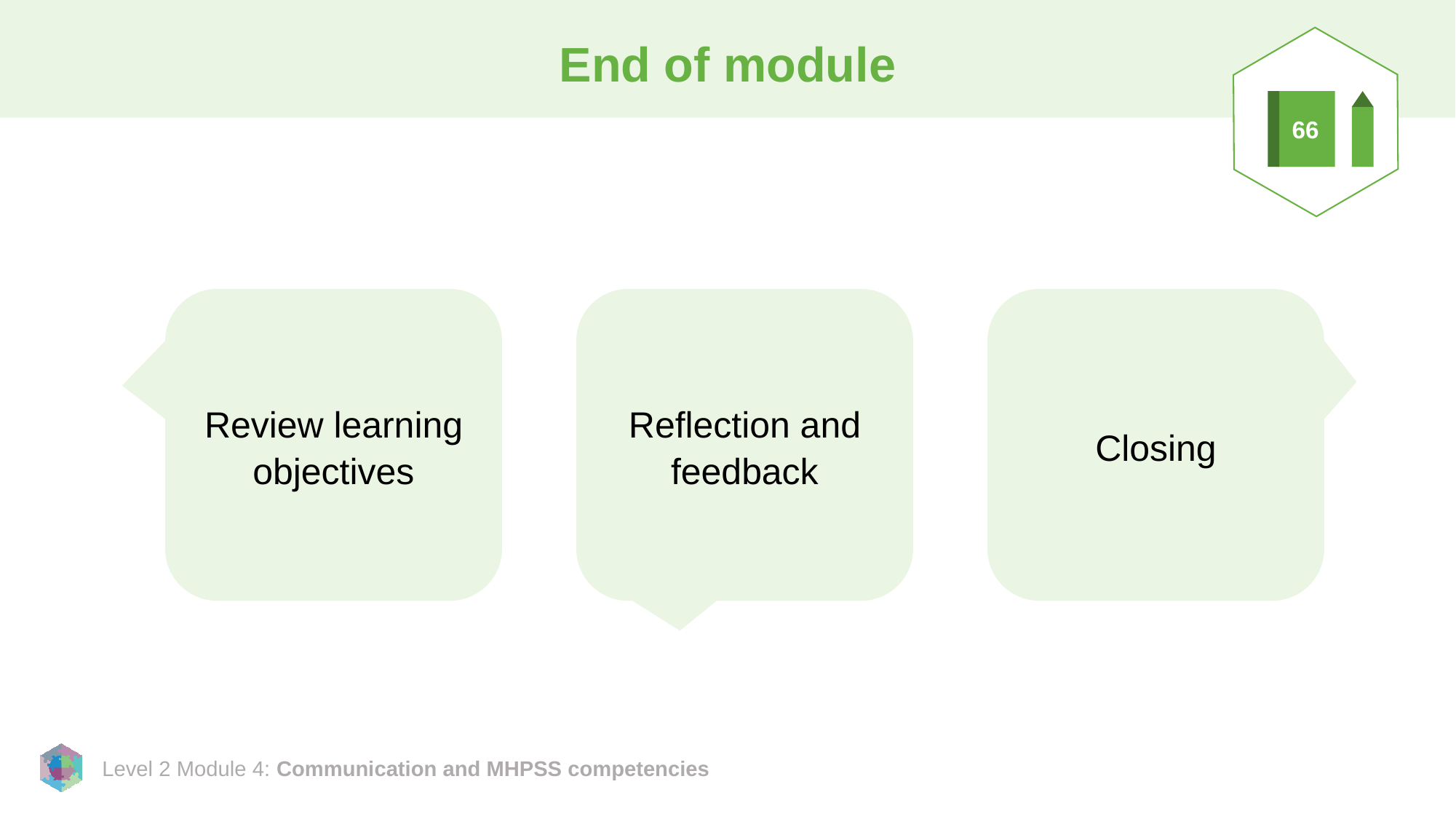

# End of module

66

Review learning objectives
Reflection and feedback
Closing
Feedback form